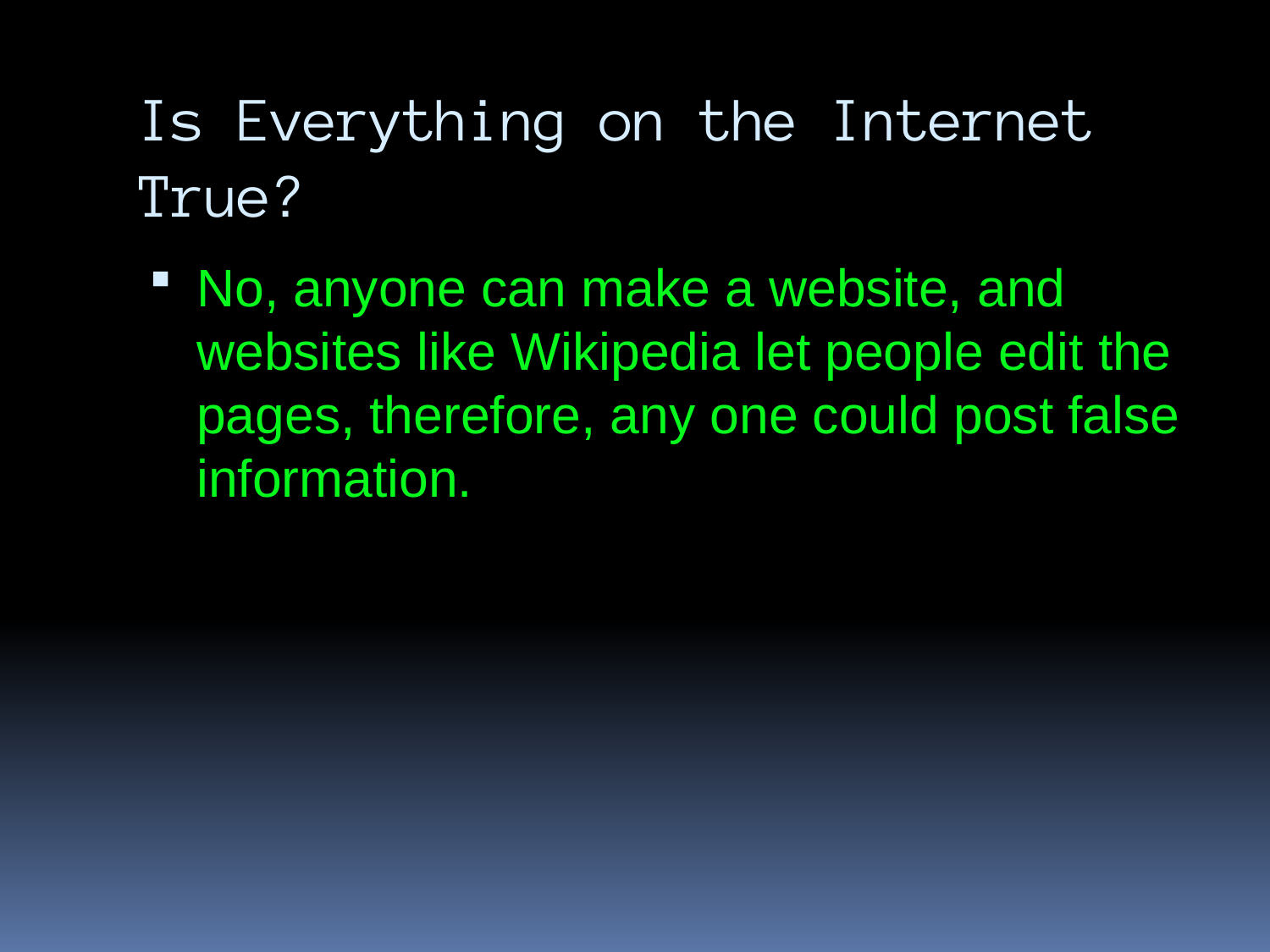

# Is Everything on the Internet True?
No, anyone can make a website, and websites like Wikipedia let people edit the pages, therefore, any one could post false information.